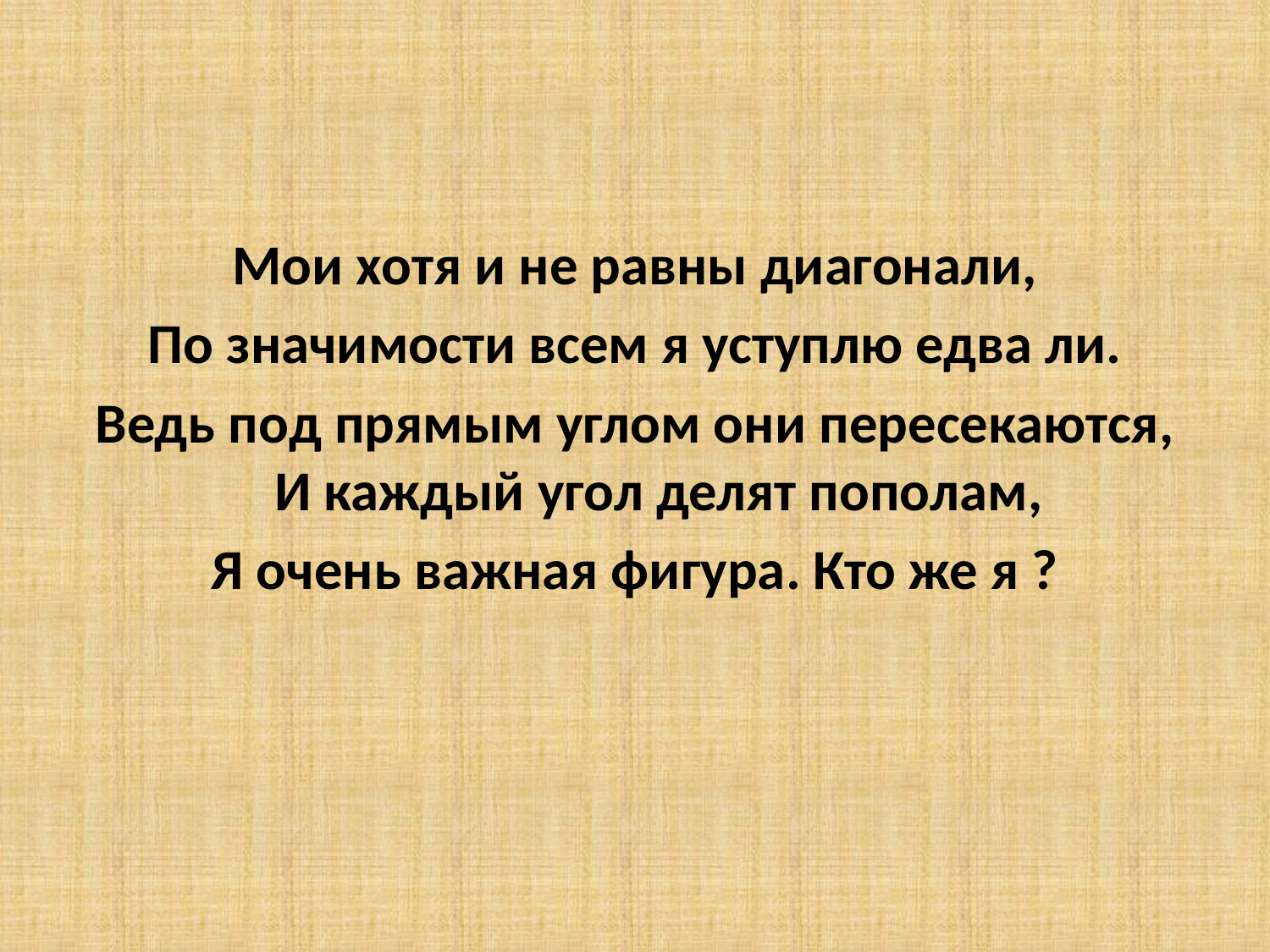

#
Мои хотя и не равны диагонали,
По значимости всем я уступлю едва ли.
Ведь под прямым углом они пересекаются, И каждый угол делят пополам,
Я очень важная фигура. Кто же я ?